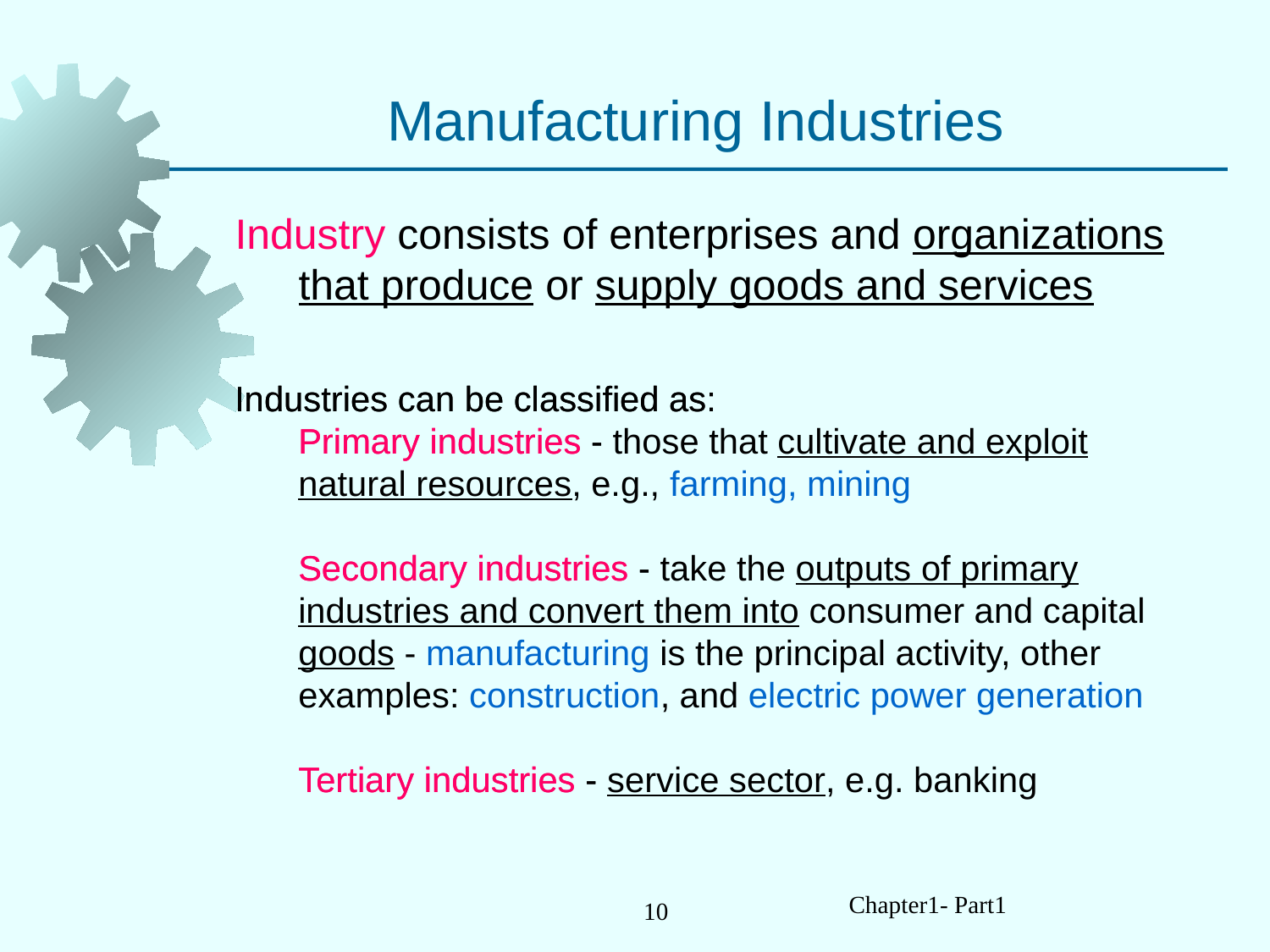

# Manufacturing Industries
Industry consists of enterprises and organizations that produce or supply goods and services

Industries can be classified as:
Primary industries -

Secondary industries -

Tertiary industries -
Industries can be classified as:
Primary industries - those that cultivate and exploit natural resources, e.g., farming, mining

Secondary industries - take the outputs of primary industries and convert them into consumer and capital goods - manufacturing is the principal activity, other examples: construction, and electric power generation

Tertiary industries - service sector, e.g. banking
Chapter1- Part1
10